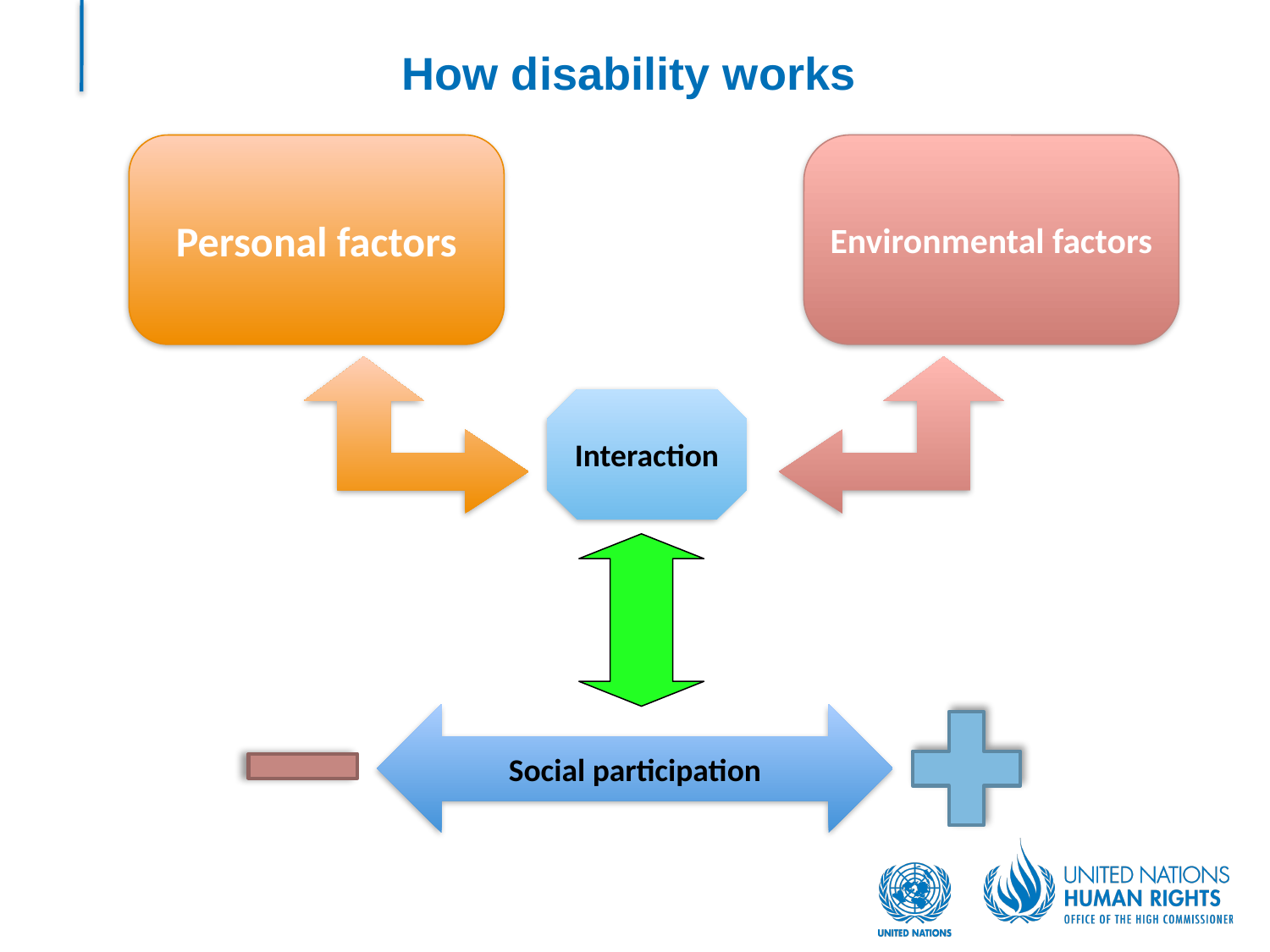

# How disability works
Personal factors

Environmental factors

Interaction

Social participation